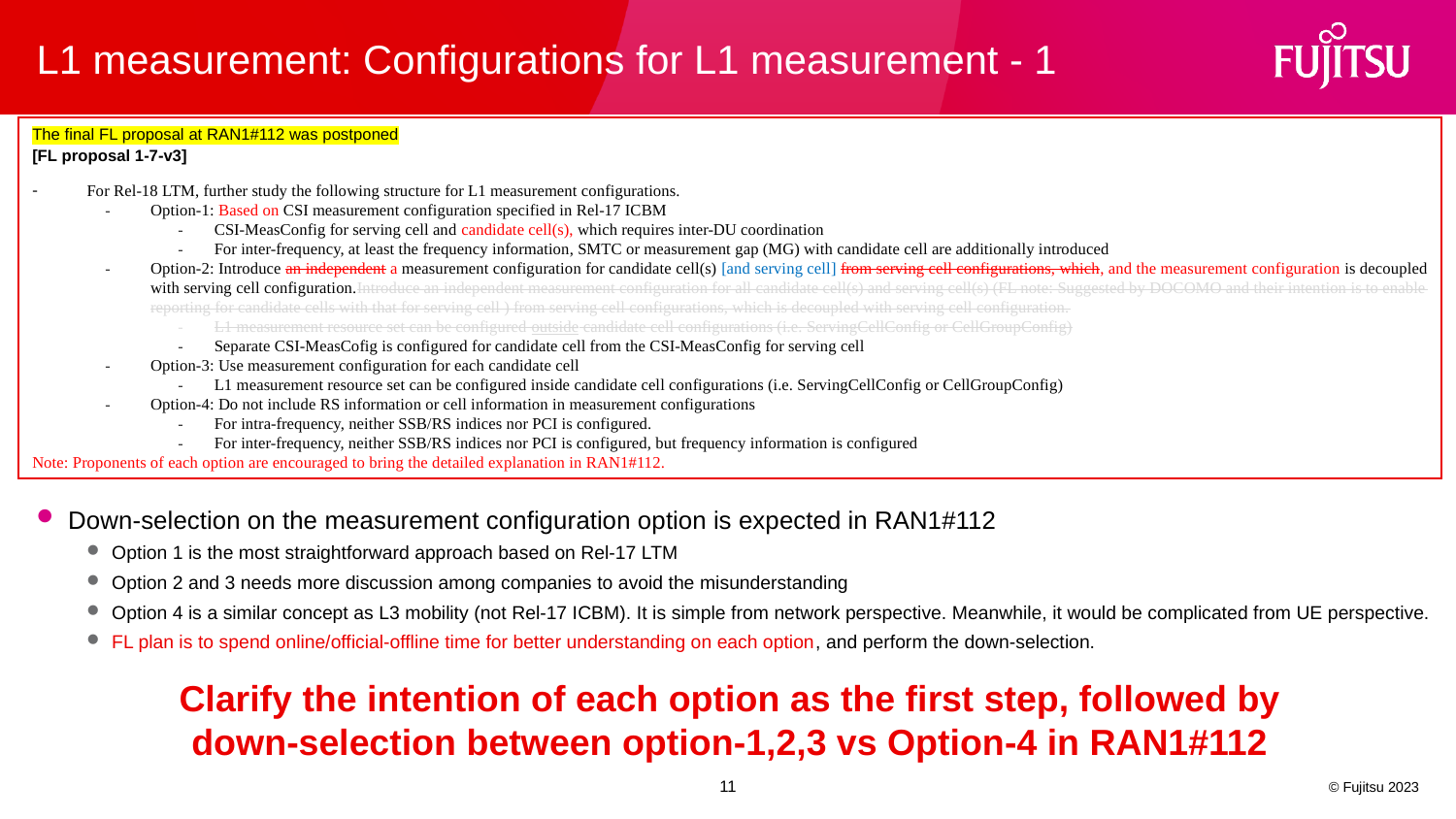

# L1 measurement: Configurations for L1 measurement - 1
The final FL proposal at RAN1#112 was postponed
[FL proposal 1-7-v3]
For Rel-18 LTM, further study the following structure for L1 measurement configurations.
Option-1: Based on CSI measurement configuration specified in Rel-17 ICBM
CSI-MeasConfig for serving cell and candidate cell(s), which requires inter-DU coordination
For inter-frequency, at least the frequency information, SMTC or measurement gap (MG) with candidate cell are additionally introduced
Option-2: Introduce an independent a measurement configuration for candidate cell(s) [and serving cell] from serving cell configurations, which, and the measurement configuration is decoupled with serving cell configuration.Introduce an independent measurement configuration for all candidate cell(s) and serving cell(s) (FL note: Suggested by DOCOMO and their intention is to enable reporting for candidate cells with that for serving cell ) from serving cell configurations, which is decoupled with serving cell configuration.
L1 measurement resource set can be configured outside candidate cell configurations (i.e. ServingCellConfig or CellGroupConfig)
Separate CSI-MeasCofig is configured for candidate cell from the CSI-MeasConfig for serving cell
Option-3: Use measurement configuration for each candidate cell
L1 measurement resource set can be configured inside candidate cell configurations (i.e. ServingCellConfig or CellGroupConfig)
Option-4: Do not include RS information or cell information in measurement configurations
For intra-frequency, neither SSB/RS indices nor PCI is configured.
For inter-frequency, neither SSB/RS indices nor PCI is configured, but frequency information is configured
Note: Proponents of each option are encouraged to bring the detailed explanation in RAN1#112.
Down-selection on the measurement configuration option is expected in RAN1#112
Option 1 is the most straightforward approach based on Rel-17 LTM
Option 2 and 3 needs more discussion among companies to avoid the misunderstanding
Option 4 is a similar concept as L3 mobility (not Rel-17 ICBM). It is simple from network perspective. Meanwhile, it would be complicated from UE perspective.
FL plan is to spend online/official-offline time for better understanding on each option, and perform the down-selection.
Clarify the intention of each option as the first step, followed by down-selection between option-1,2,3 vs Option-4 in RAN1#112
11
© Fujitsu 2023